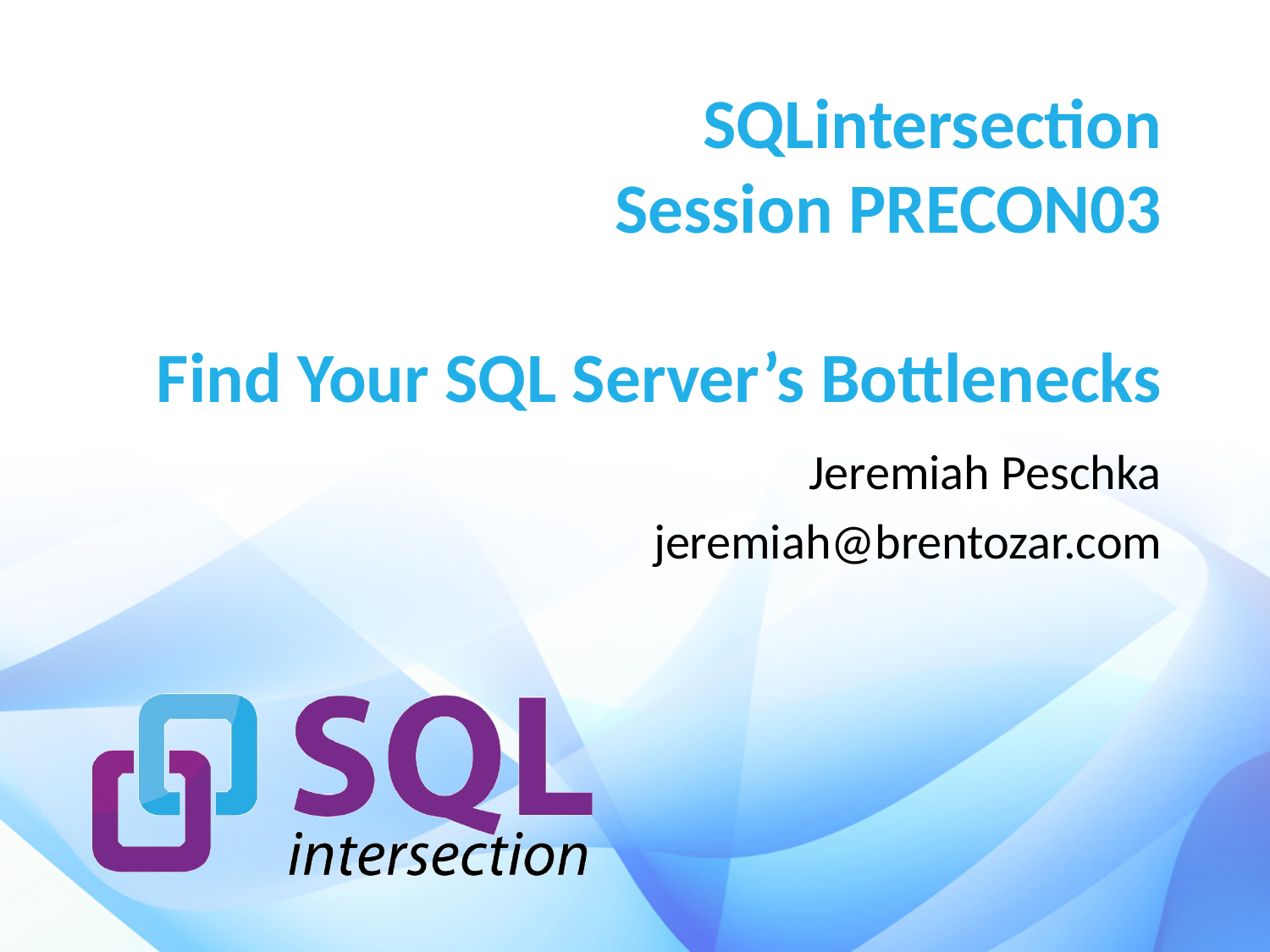

# SQLintersection Session PRECON03 Find Your SQL Server’s Bottlenecks
Jeremiah Peschka
jeremiah@brentozar.com